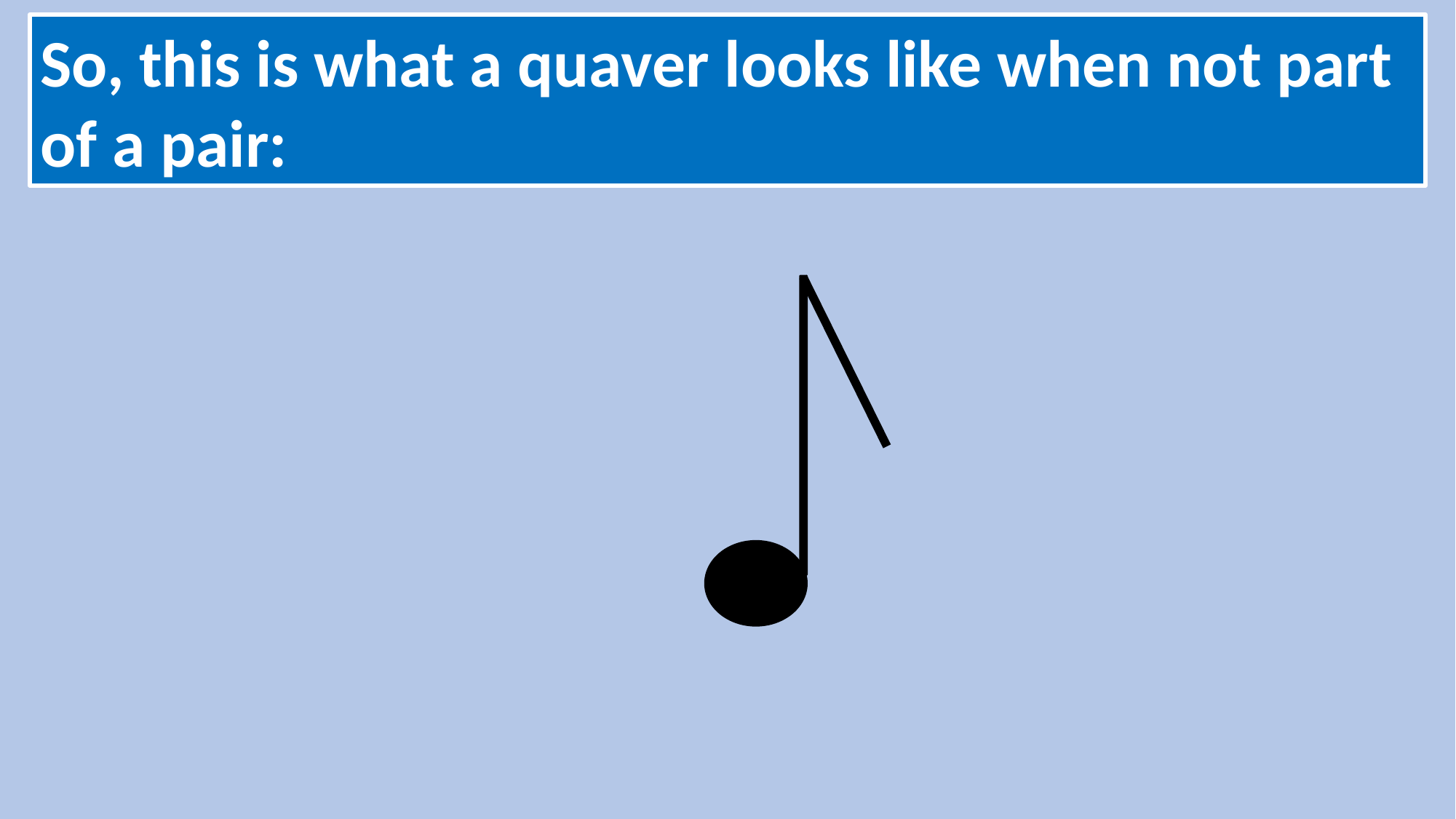

So, this is what a quaver looks like when not part of a pair: